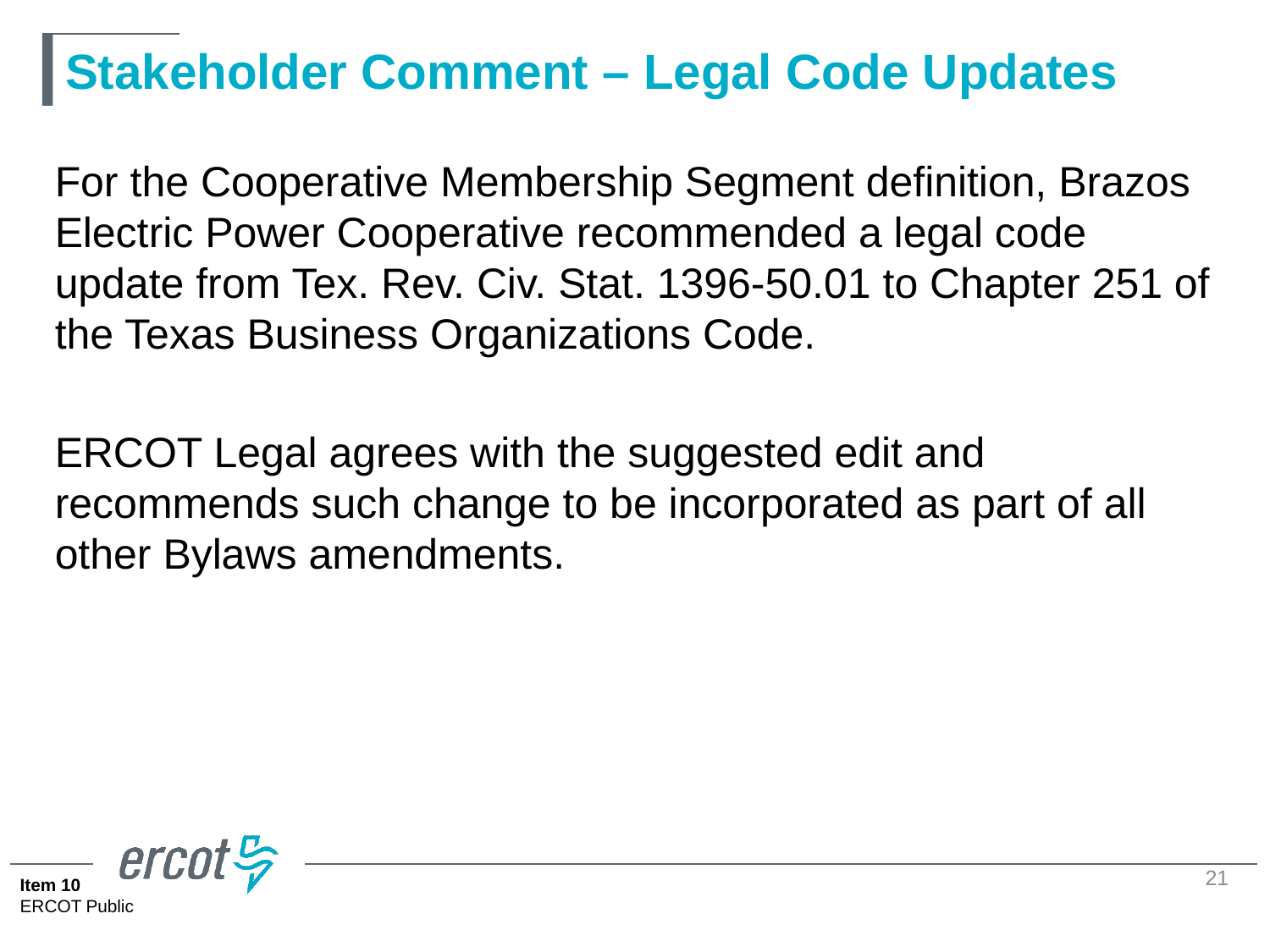

# Stakeholder Comment – Legal Code Updates
For the Cooperative Membership Segment definition, Brazos Electric Power Cooperative recommended a legal code update from Tex. Rev. Civ. Stat. 1396-50.01 to Chapter 251 of the Texas Business Organizations Code.

ERCOT Legal agrees with the suggested edit and recommends such change to be incorporated as part of all other Bylaws amendments.
21